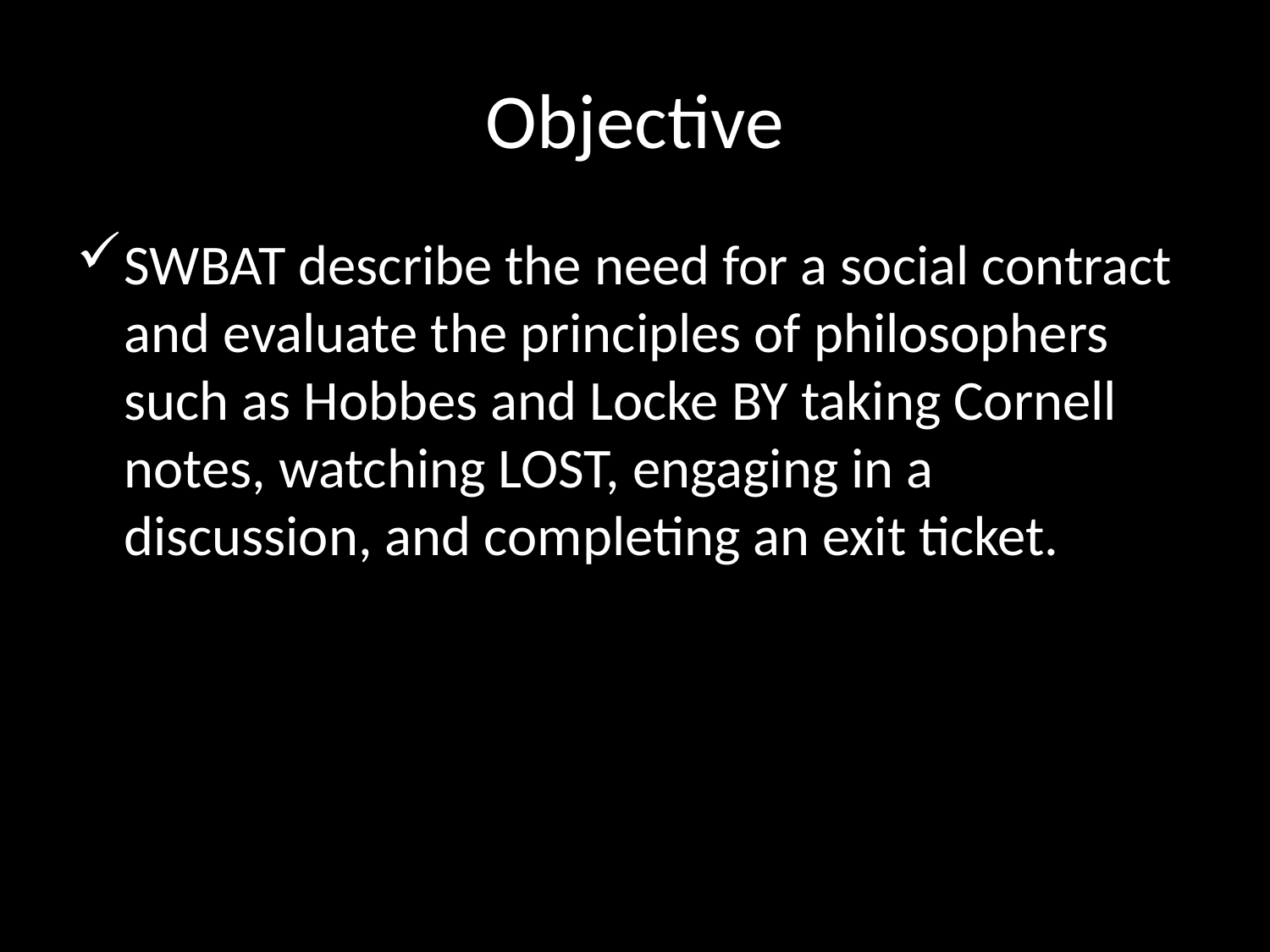

# Objective
SWBAT describe the need for a social contract and evaluate the principles of philosophers such as Hobbes and Locke BY taking Cornell notes, watching LOST, engaging in a discussion, and completing an exit ticket.